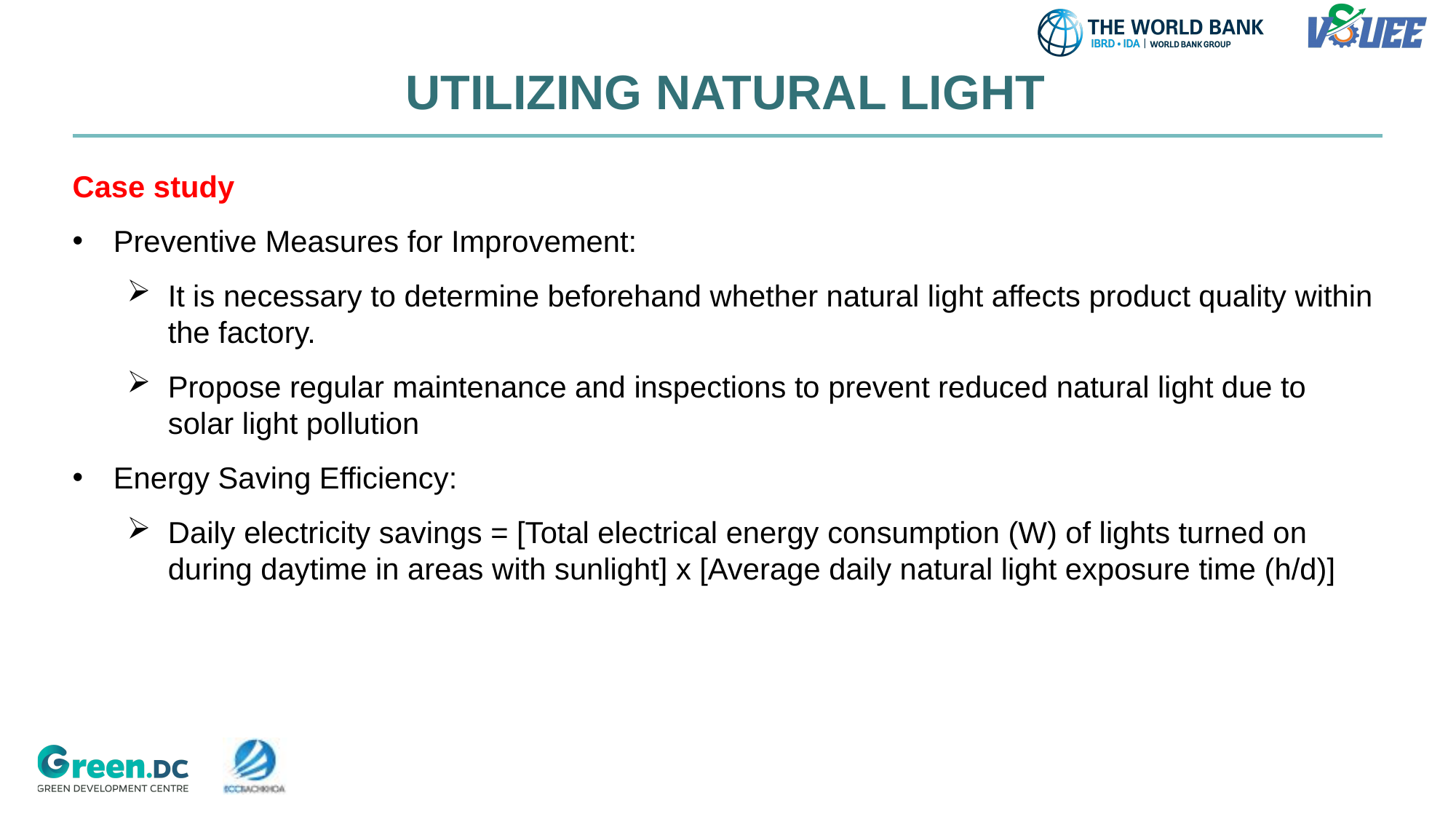

# UTILIZING NATURAL LIGHT
Case study
Preventive Measures for Improvement:
It is necessary to determine beforehand whether natural light affects product quality within the factory.
Propose regular maintenance and inspections to prevent reduced natural light due to solar light pollution
Energy Saving Efficiency:
Daily electricity savings = [Total electrical energy consumption (W) of lights turned on during daytime in areas with sunlight] x [Average daily natural light exposure time (h/d)]